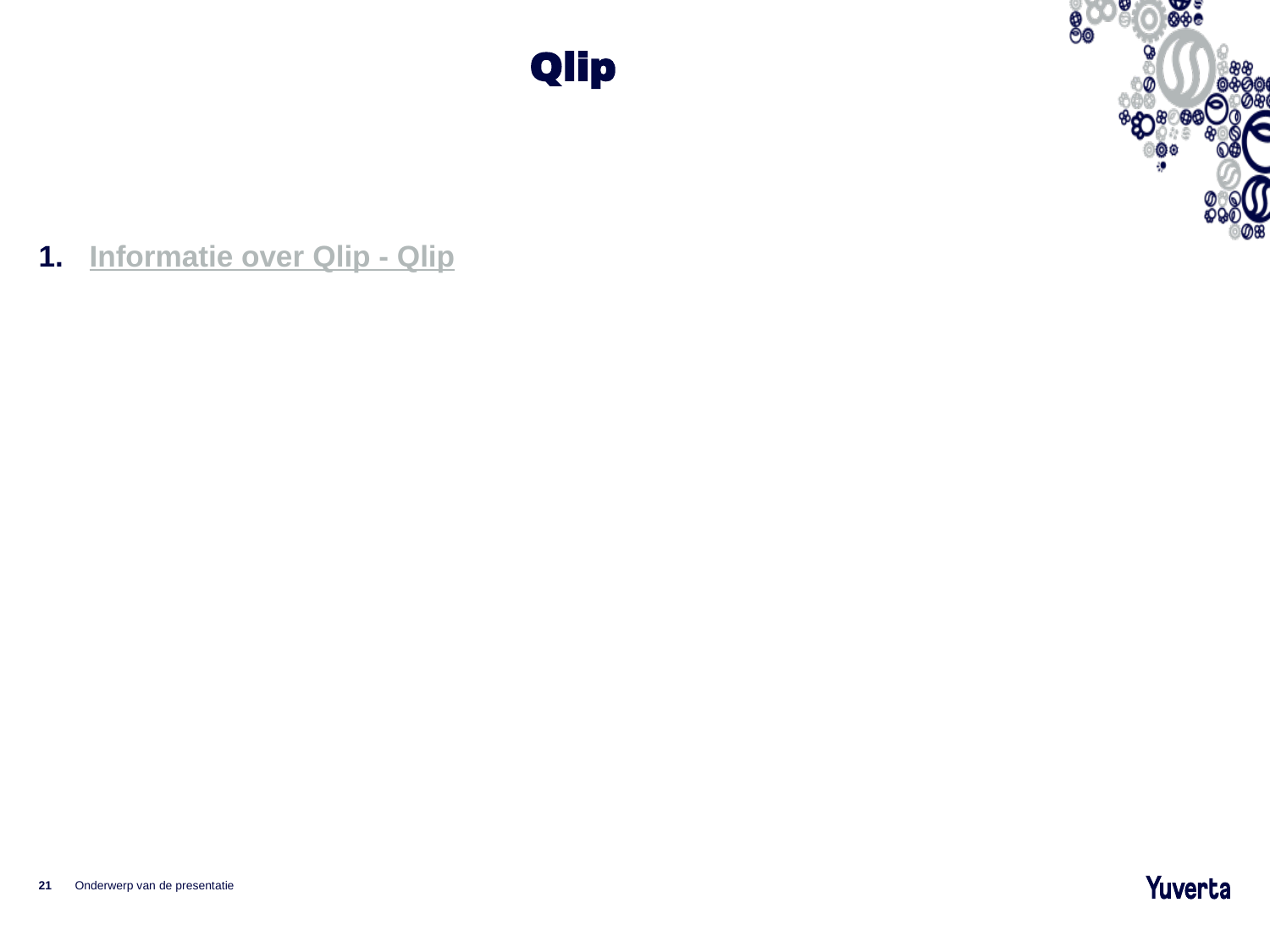

# Qlip
Informatie over Qlip - Qlip
21
Onderwerp van de presentatie
14-3-2024